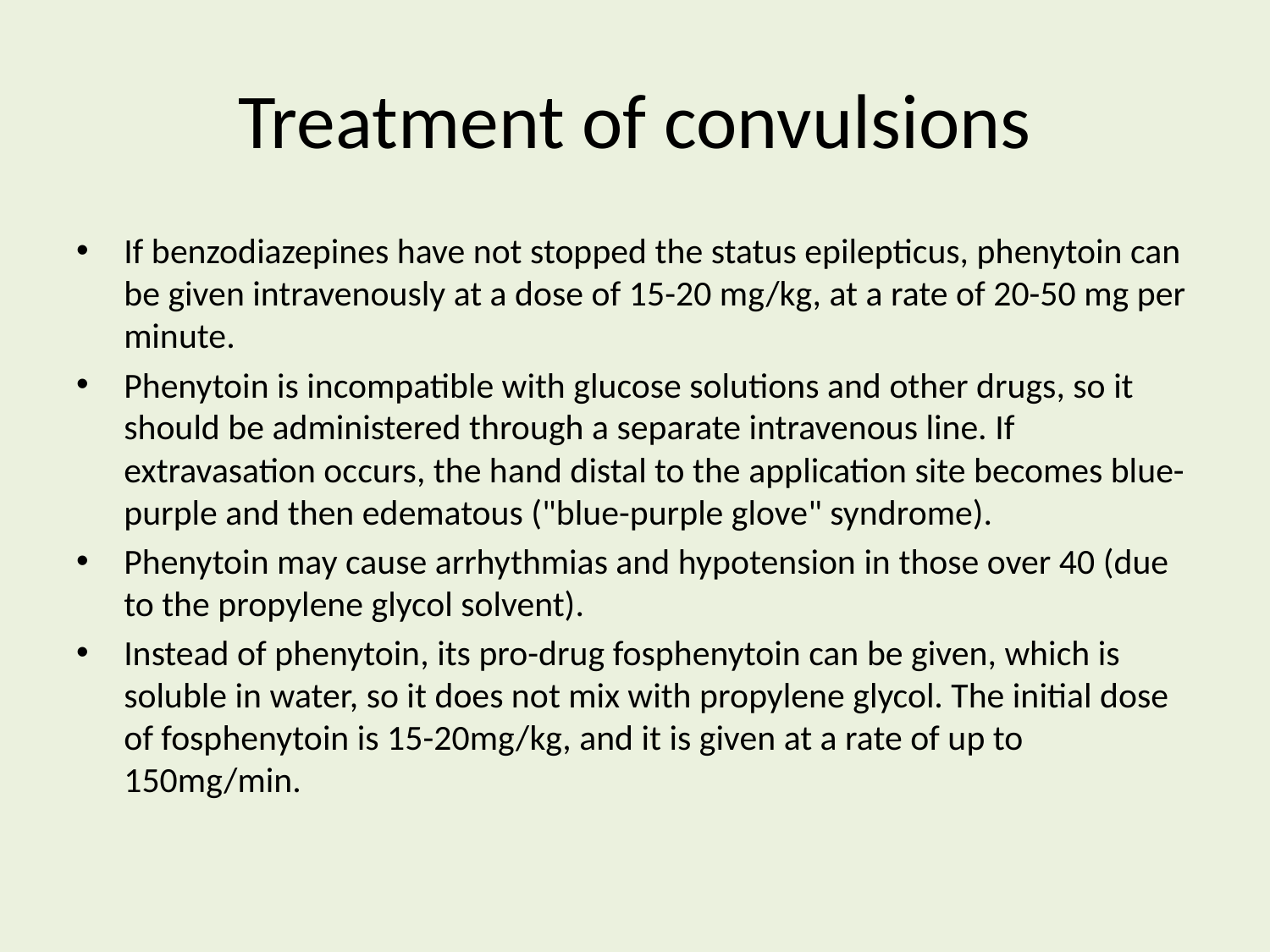

# Treatment of convulsions
If benzodiazepines have not stopped the status epilepticus, phenytoin can be given intravenously at a dose of 15-20 mg/kg, at a rate of 20-50 mg per minute.
Phenytoin is incompatible with glucose solutions and other drugs, so it should be administered through a separate intravenous line. If extravasation occurs, the hand distal to the application site becomes blue-purple and then edematous ("blue-purple glove" syndrome).
Phenytoin may cause arrhythmias and hypotension in those over 40 (due to the propylene glycol solvent).
Instead of phenytoin, its pro-drug fosphenytoin can be given, which is soluble in water, so it does not mix with propylene glycol. The initial dose of fosphenytoin is 15-20mg/kg, and it is given at a rate of up to 150mg/min.